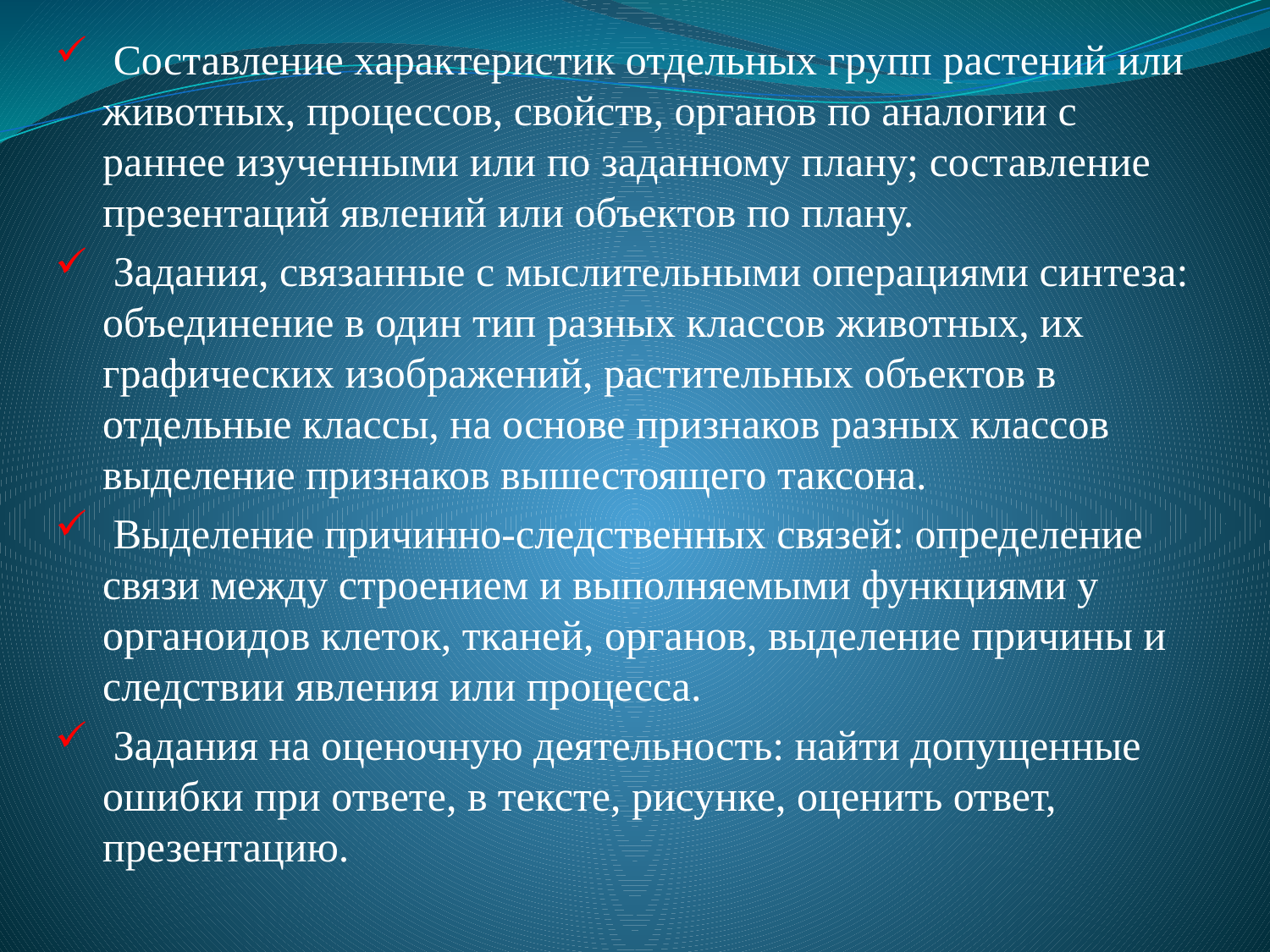

Составление характеристик отдельных групп растений или животных, процессов, свойств, органов по аналогии с раннее изученными или по заданному плану; составление презентаций явлений или объектов по плану.
 Задания, связанные с мыслительными операциями синтеза: объединение в один тип разных классов животных, их графических изображений, растительных объектов в отдельные классы, на основе признаков разных классов выделение признаков вышестоящего таксона.
 Выделение причинно-следственных связей: определение связи между строением и выполняемыми функциями у органоидов клеток, тканей, органов, выделение причины и следствии явления или процесса.
 Задания на оценочную деятельность: найти допущенные ошибки при ответе, в тексте, рисунке, оценить ответ, презентацию.